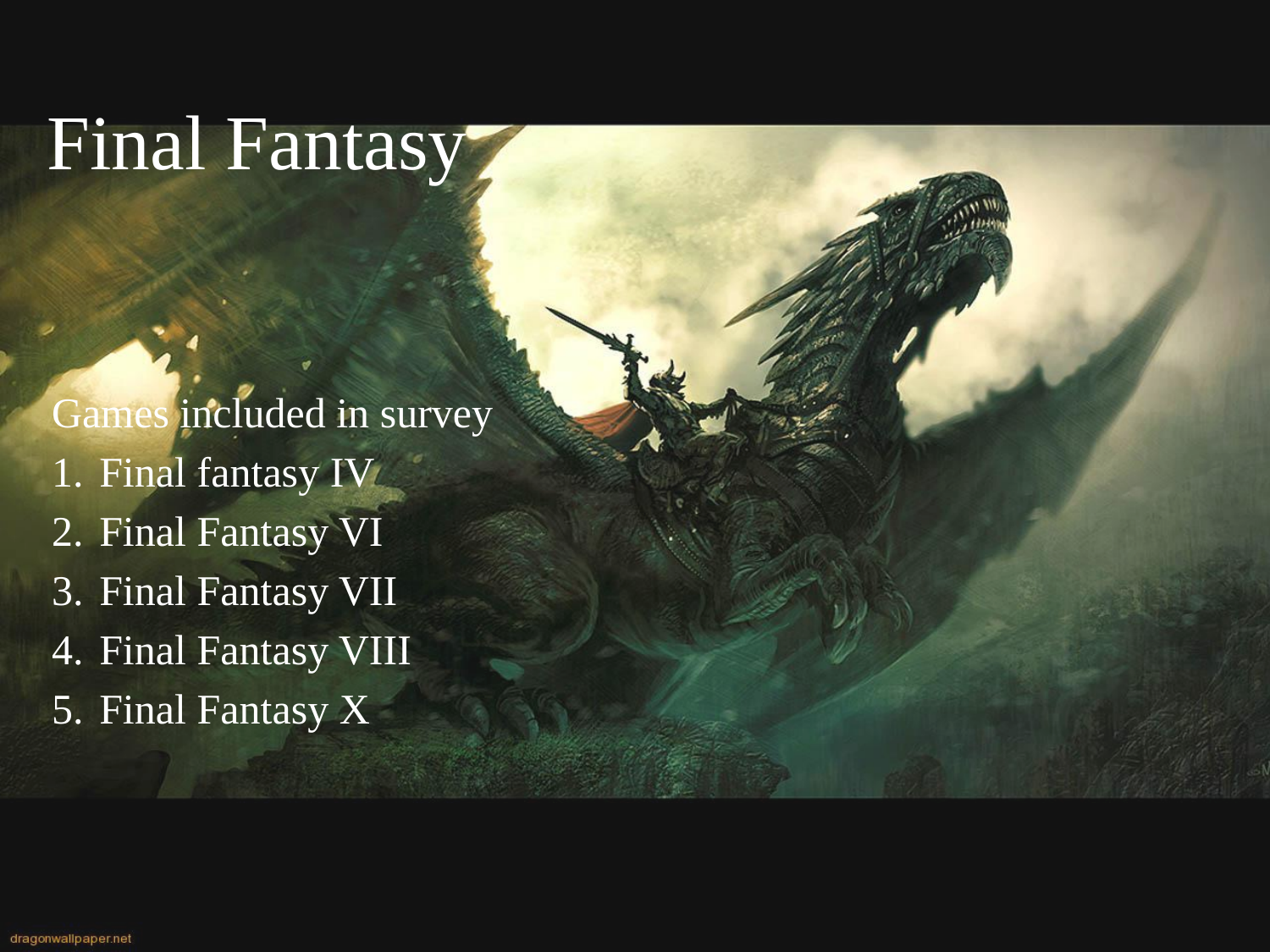

# Final Fantasy
Games included in survey
Final fantasy IV
Final Fantasy VI
Final Fantasy VII
Final Fantasy VIII
Final Fantasy X